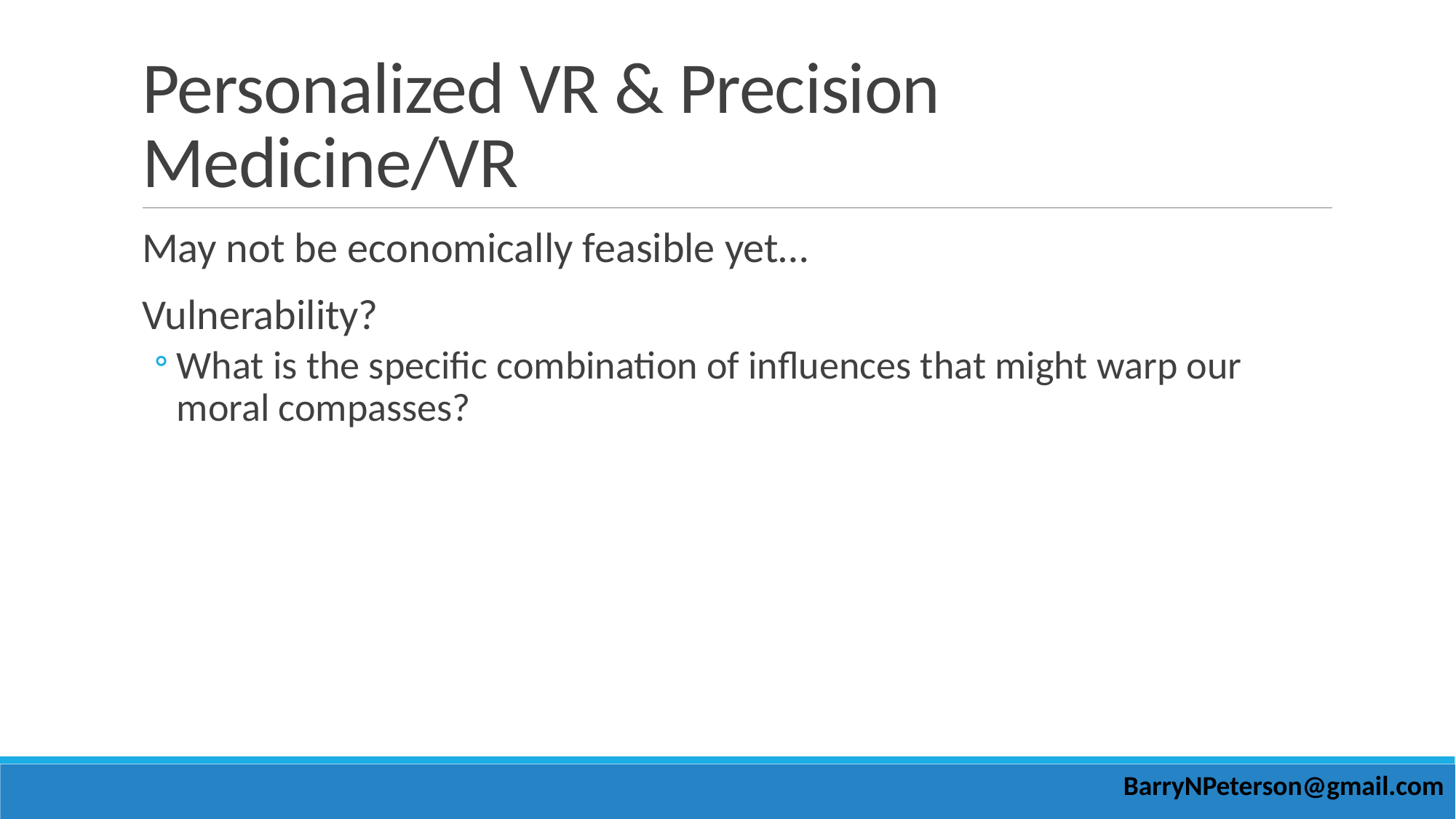

# Personalized VR & Precision Medicine/VR
May not be economically feasible yet…
Vulnerability?
What is the specific combination of influences that might warp our moral compasses?
BarryNPeterson@gmail.com